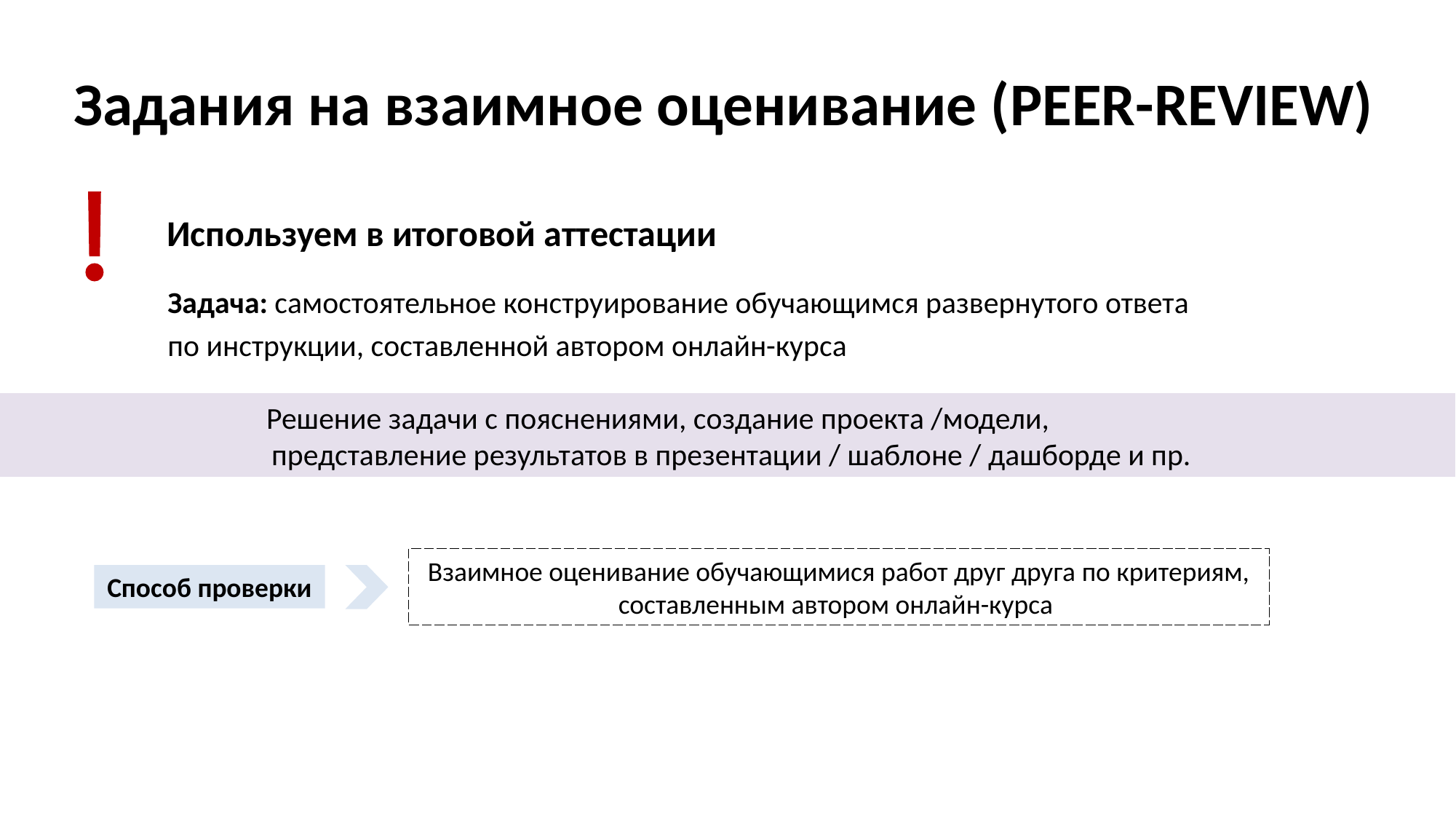

# Задания на взаимное оценивание (PEER-REVIEW)

Используем в итоговой аттестации
Задача: самостоятельное конструирование обучающимся развернутого ответа
по инструкции, составленной автором онлайн-курса
                                             Решение задачи с пояснениями, создание проекта /модели,
                                         представление результатов в презентации / шаблоне / дашборде и пр.
Взаимное оценивание обучающимися работ друг друга по критериям, составленным автором онлайн-курса
Способ проверки